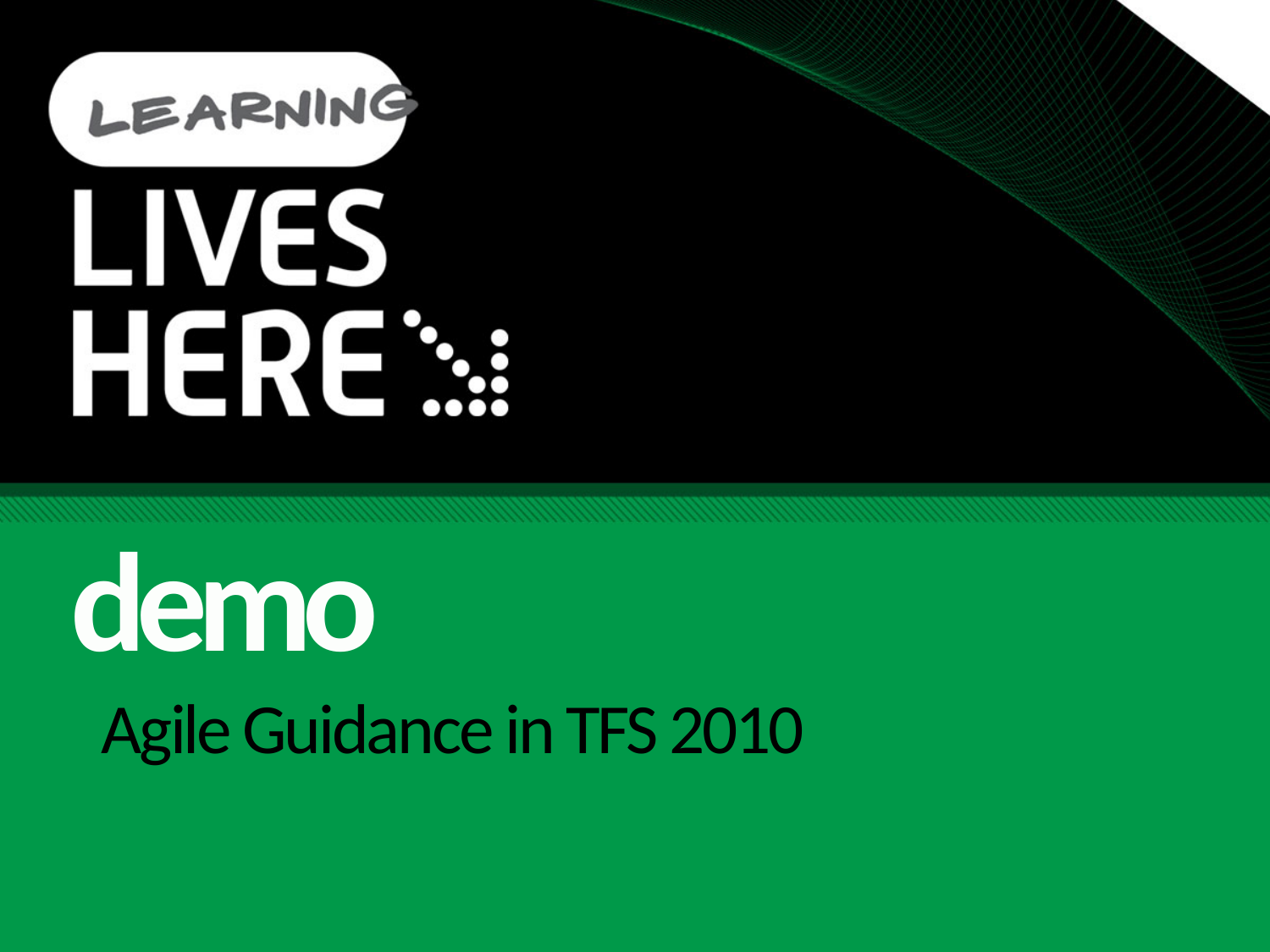

demo
# Agile Guidance in TFS 2010